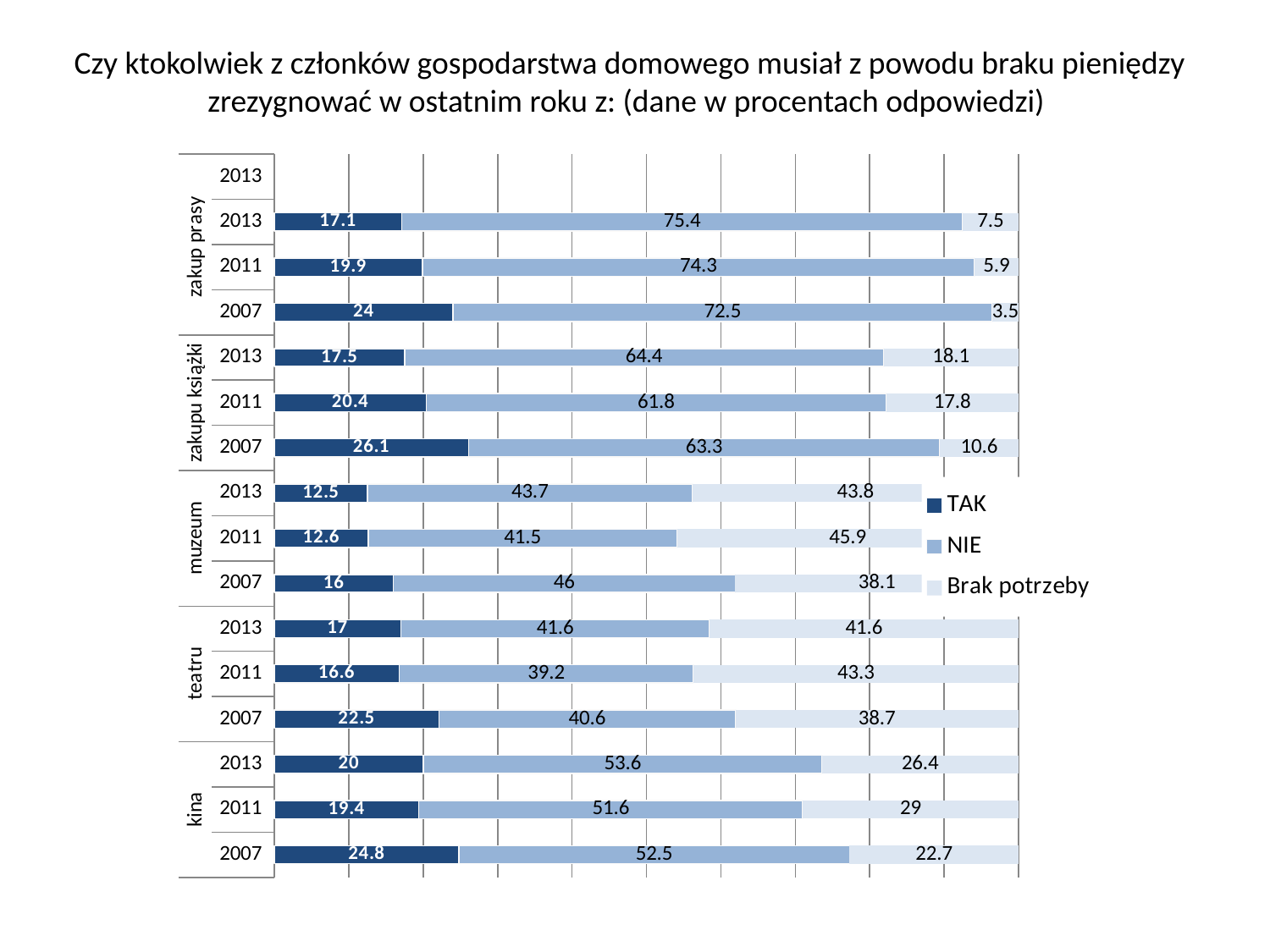

Czy ktokolwiek z członków gospodarstwa domowego musiał z powodu braku pieniędzy zrezygnować w ostatnim roku z: (dane w procentach odpowiedzi)

[unsupported chart]